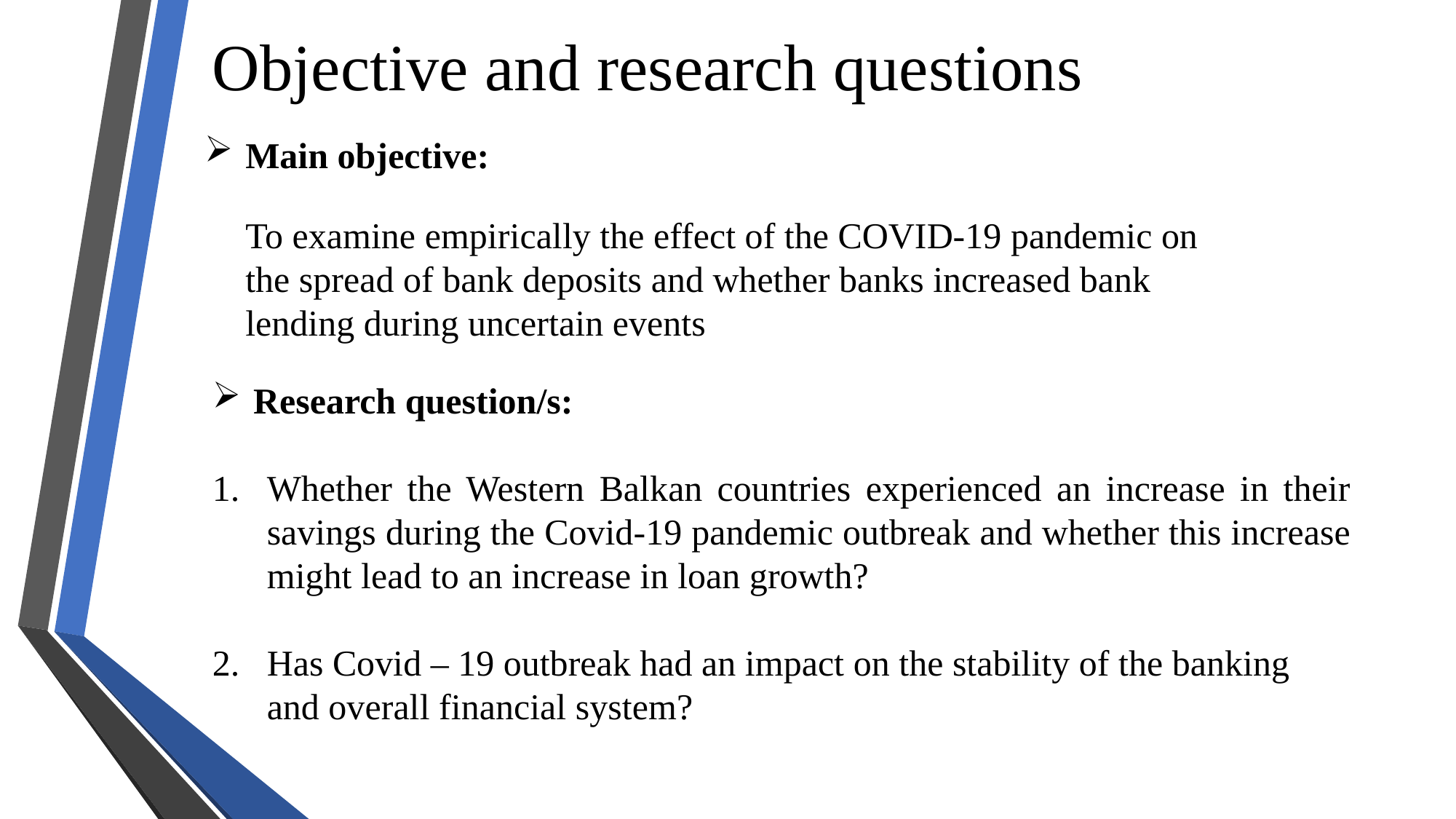

Objective and research questions
# Main objective: To examine empirically the effect of the COVID-19 pandemic on the spread of bank deposits and whether banks increased bank lending during uncertain events
Research question/s:

Whether the Western Balkan countries experienced an increase in their savings during the Covid-19 pandemic outbreak and whether this increase might lead to an increase in loan growth?

Has Covid – 19 outbreak had an impact on the stability of the banking and overall financial system?